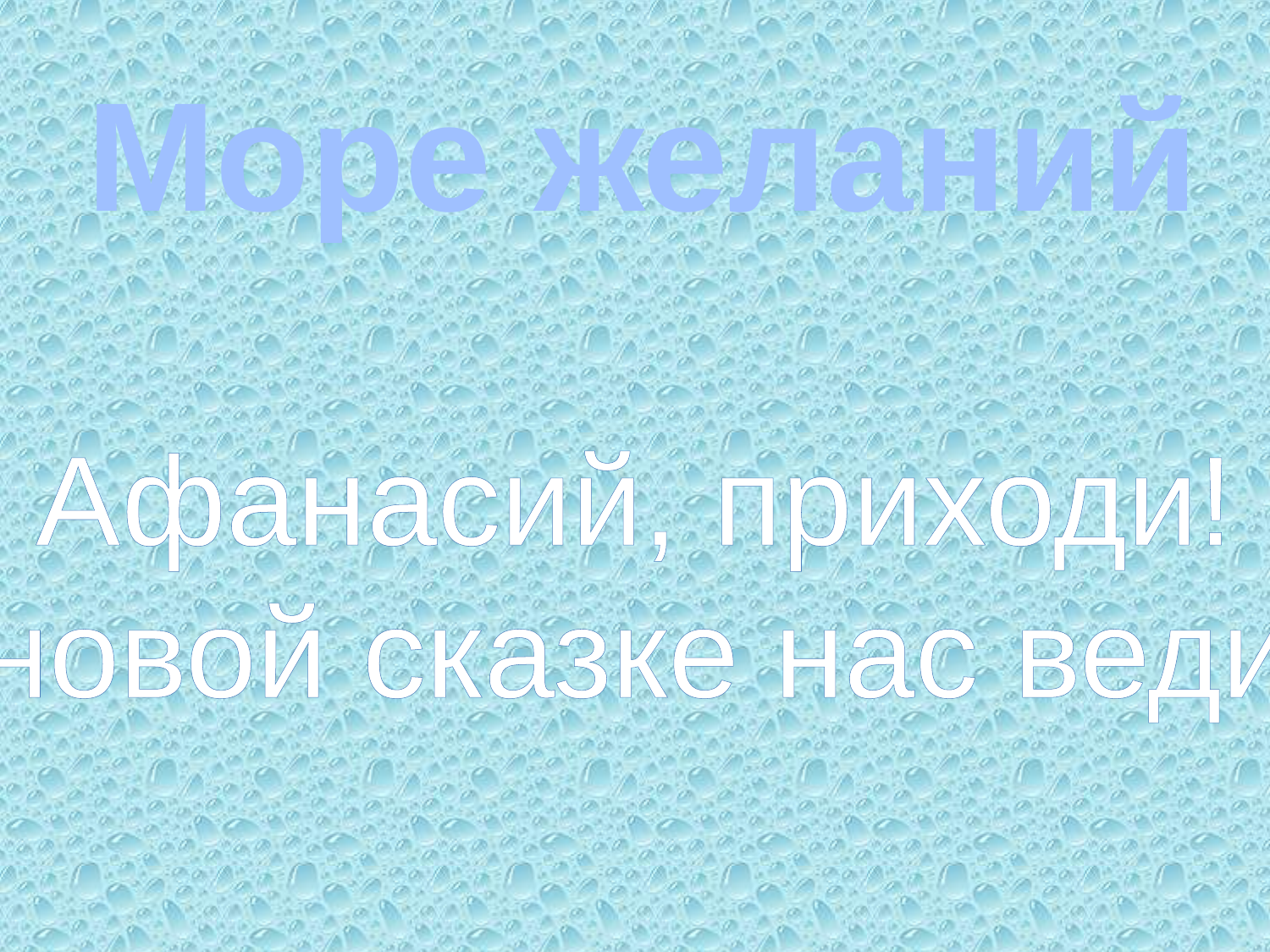

Море желаний
Афанасий, приходи!
К новой сказке нас веди!»